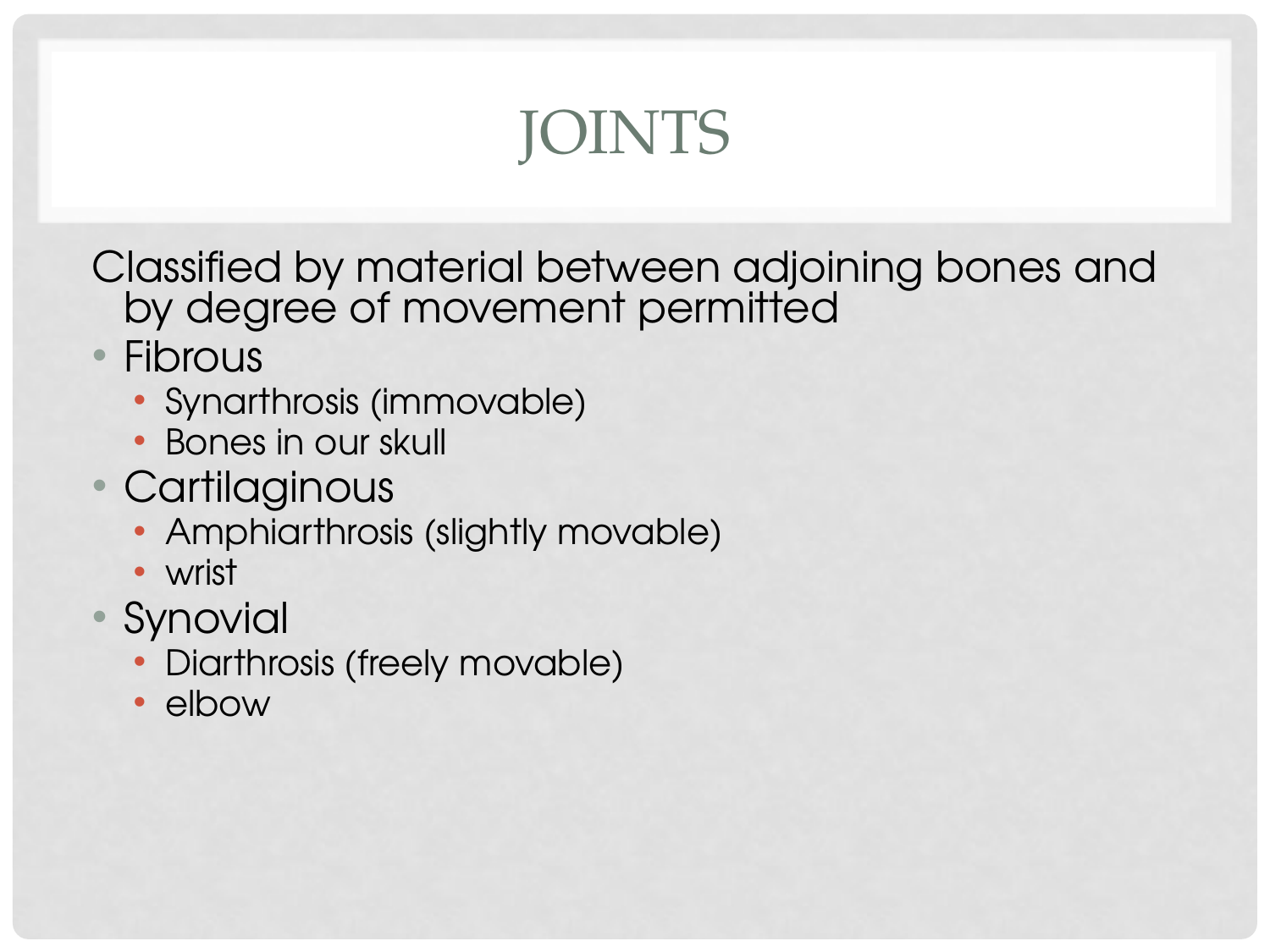

# Joints
Classified by material between adjoining bones and by degree of movement permitted
Fibrous
Synarthrosis (immovable)
Bones in our skull
Cartilaginous
Amphiarthrosis (slightly movable)
wrist
Synovial
Diarthrosis (freely movable)
elbow